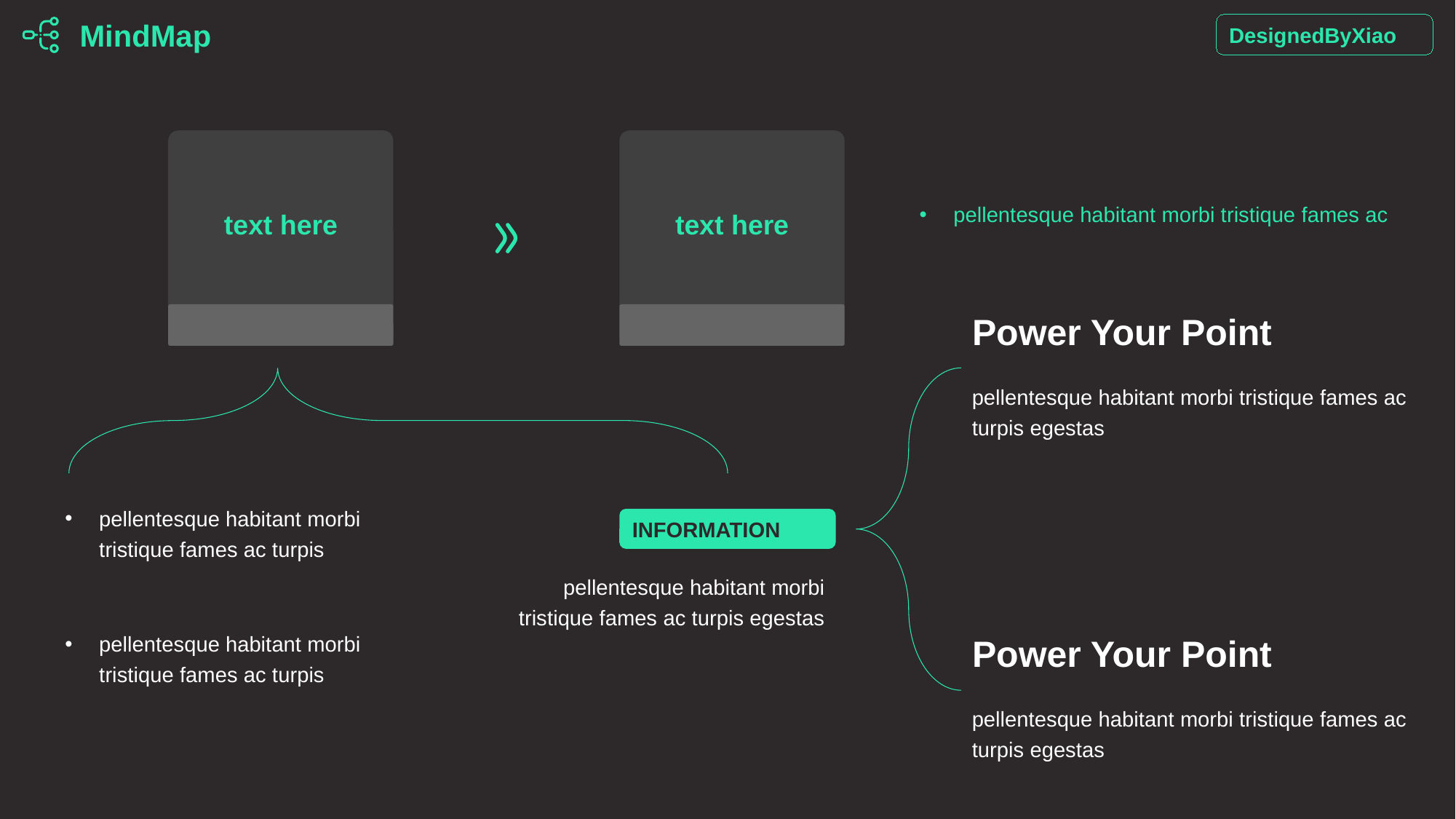

MindMap
DesignedByXiao

text here

text here

pellentesque habitant morbi tristique fames ac

Power Your Point

pellentesque habitant morbi tristique fames ac turpis egestas
pellentesque habitant morbi tristique fames ac turpis
INFORMATION
pellentesque habitant morbi tristique fames ac turpis egestas
pellentesque habitant morbi tristique fames ac turpis
Power Your Point
pellentesque habitant morbi tristique fames ac turpis egestas